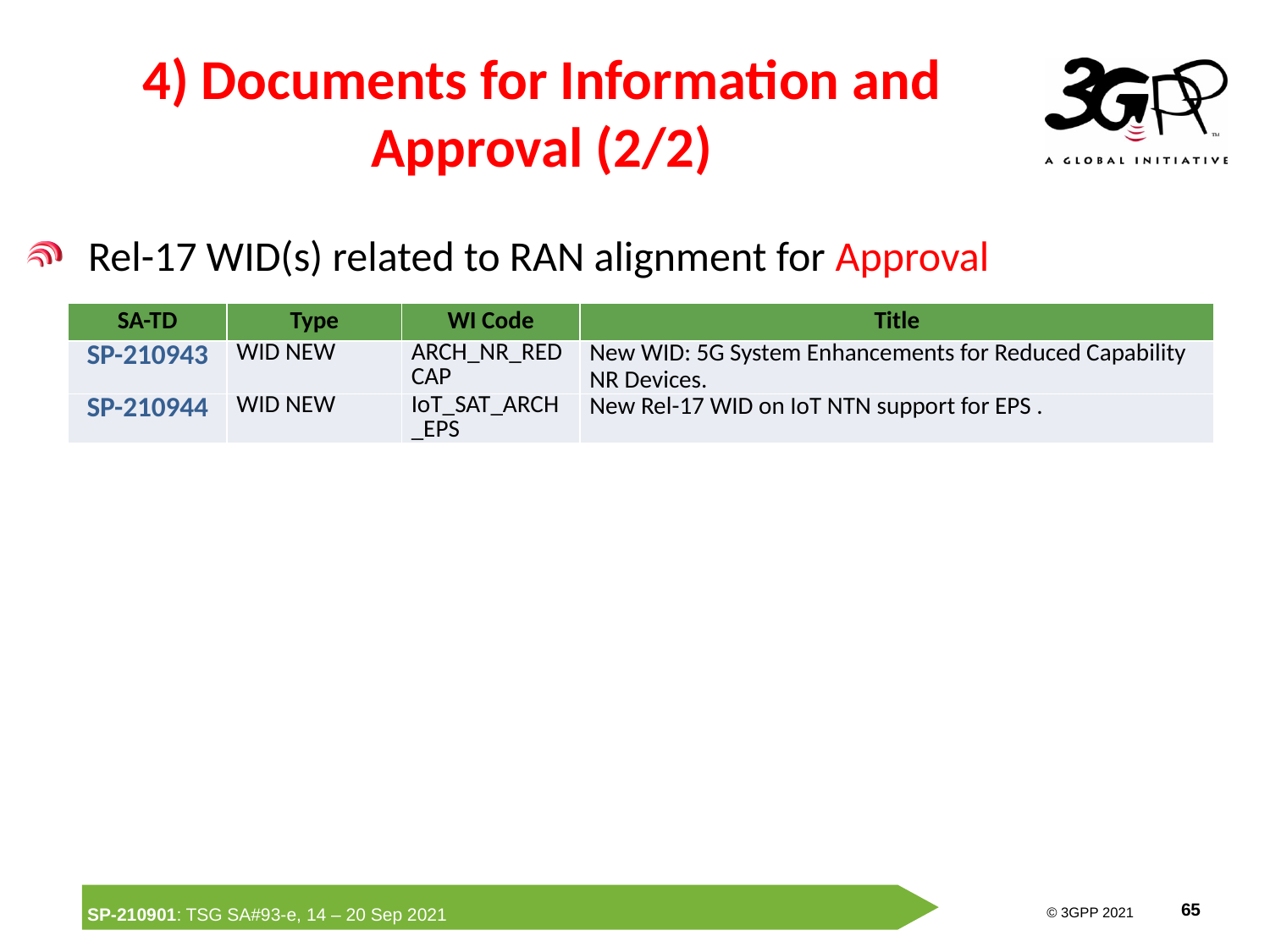

# 4) Documents for Information and Approval (2/2)
Rel-17 WID(s) related to RAN alignment for Approval

| SA-TD | Type | WI Code | Title |
| --- | --- | --- | --- |
| SP-210943 | WID NEW | ARCH\_NR\_REDCAP | New WID: 5G System Enhancements for Reduced Capability NR Devices. |
| SP-210944 | WID NEW | IoT\_SAT\_ARCH\_EPS | New Rel-17 WID on IoT NTN support for EPS . |